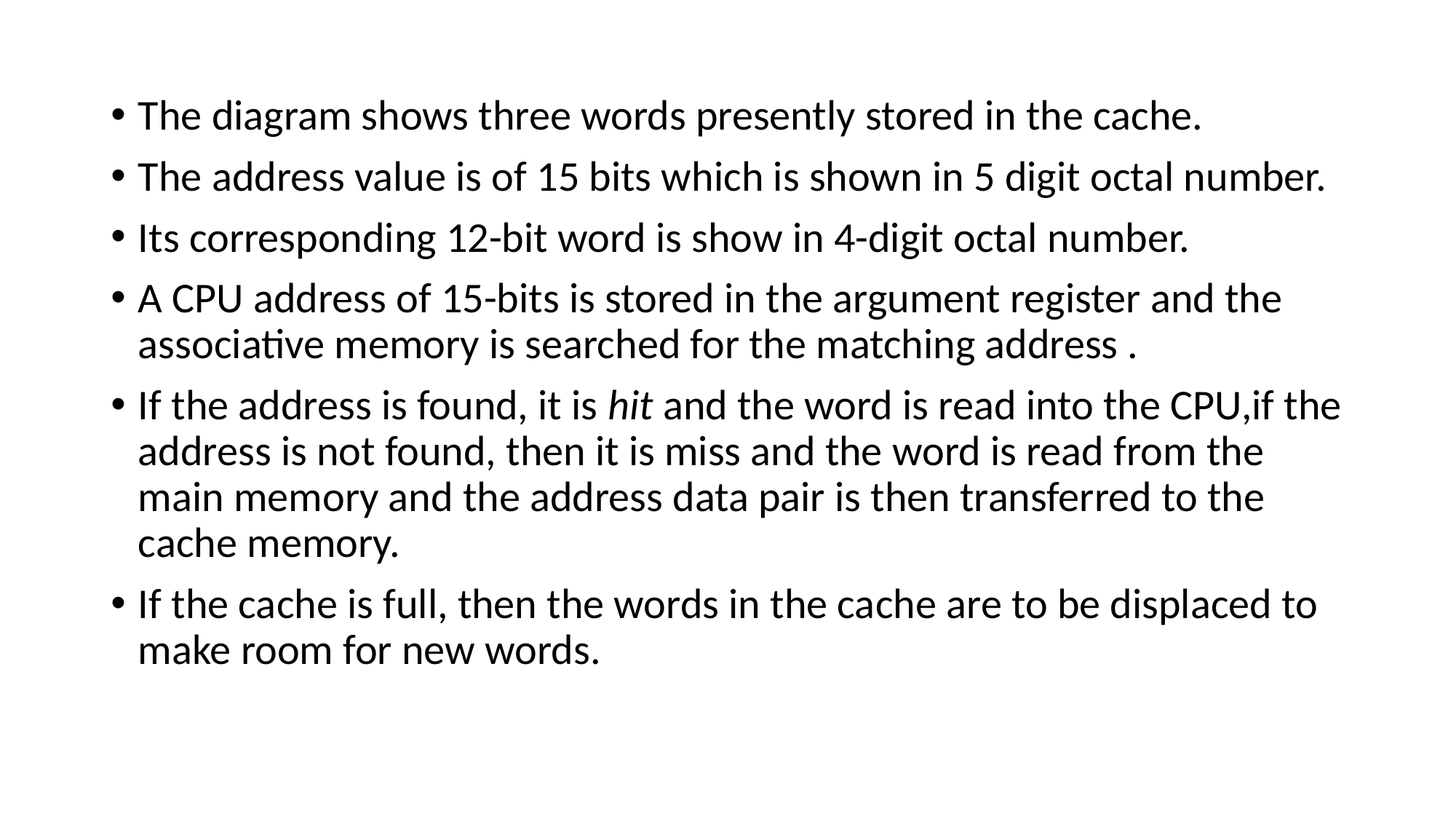

#
The diagram shows three words presently stored in the cache.
The address value is of 15 bits which is shown in 5 digit octal number.
Its corresponding 12-bit word is show in 4-digit octal number.
A CPU address of 15-bits is stored in the argument register and the associative memory is searched for the matching address .
If the address is found, it is hit and the word is read into the CPU,if the address is not found, then it is miss and the word is read from the main memory and the address data pair is then transferred to the cache memory.
If the cache is full, then the words in the cache are to be displaced to make room for new words.